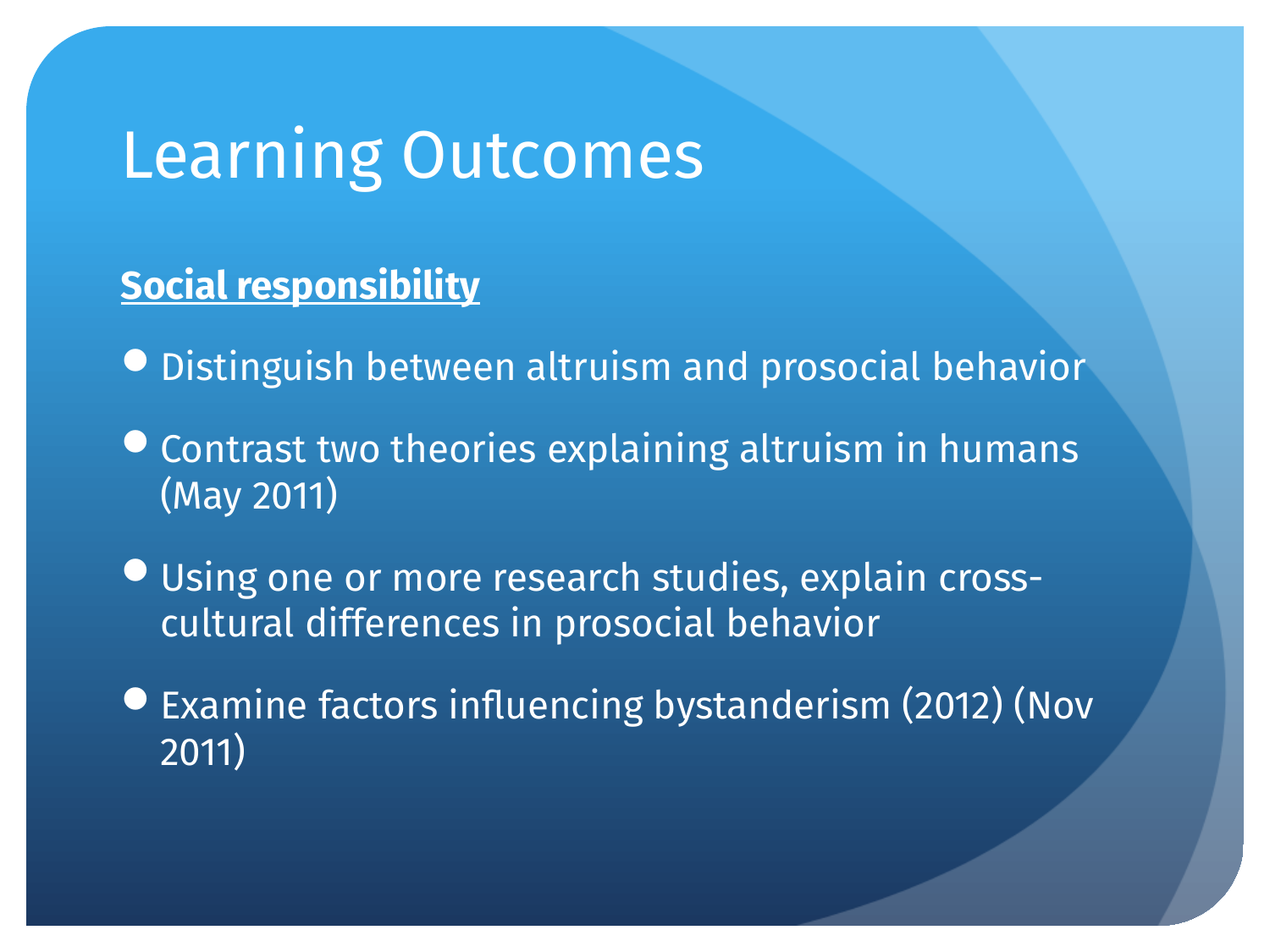

# Learning Outcomes
Social responsibility
Distinguish between altruism and prosocial behavior
Contrast two theories explaining altruism in humans (May 2011)
Using one or more research studies, explain cross-cultural differences in prosocial behavior
Examine factors influencing bystanderism (2012) (Nov 2011)